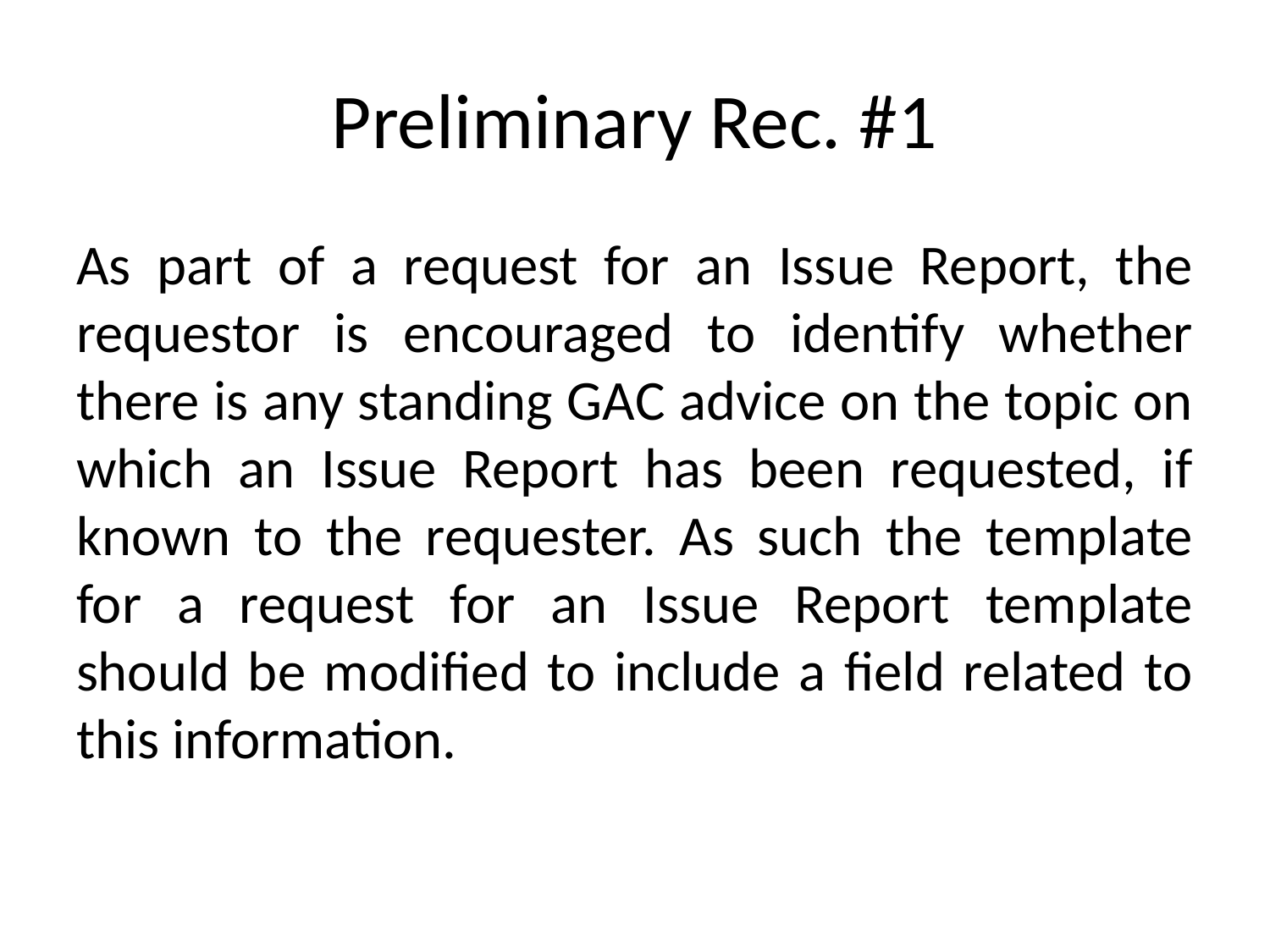

# Preliminary Rec. #1
As part of a request for an Issue Report, the requestor is encouraged to identify whether there is any standing GAC advice on the topic on which an Issue Report has been requested, if known to the requester. As such the template for a request for an Issue Report template should be modified to include a field related to this information.